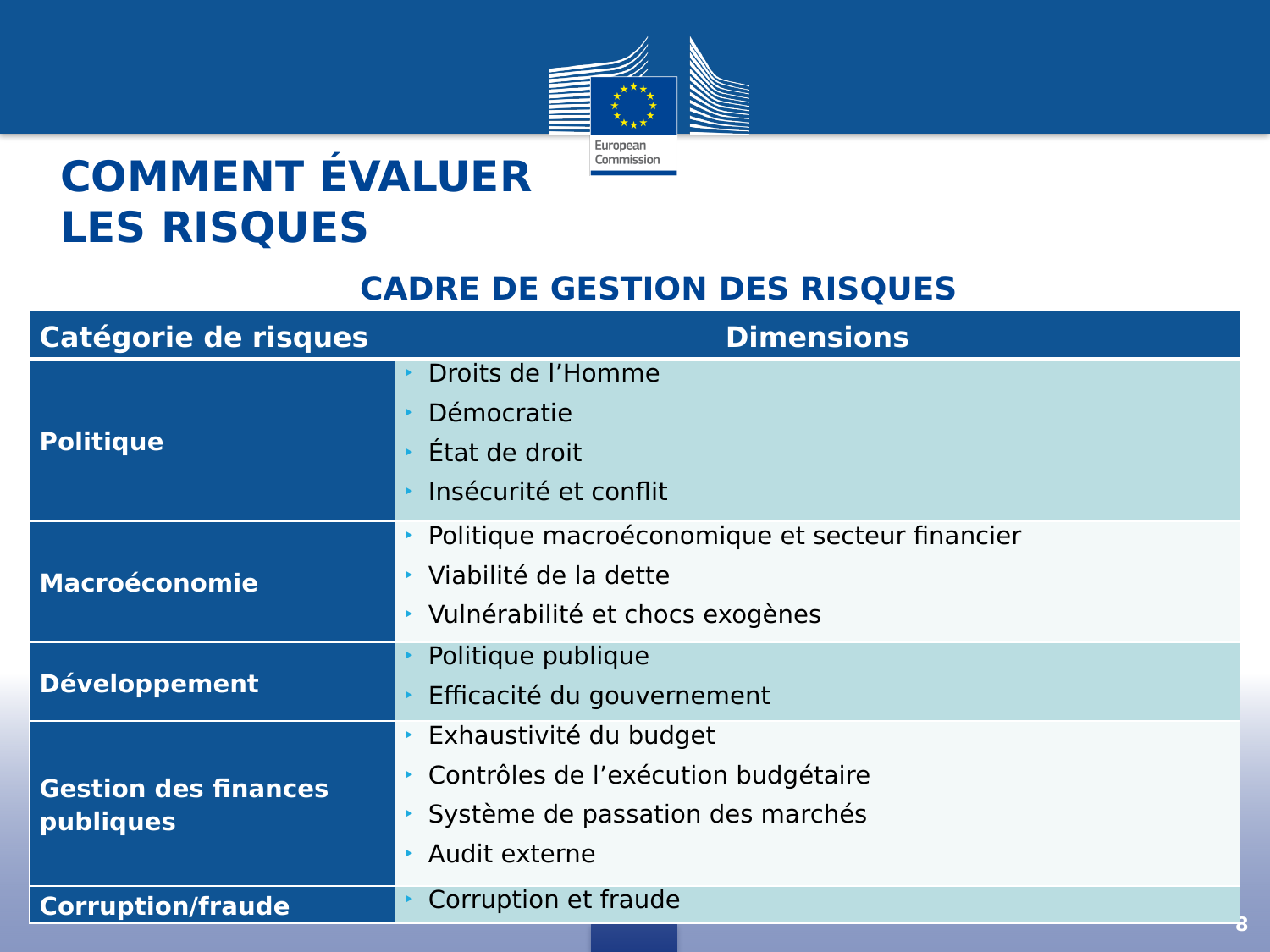

# Comment évaluer les risques
CADRE DE GESTION DES RISQUES
| Catégorie de risques | Dimensions |
| --- | --- |
| Politique | Droits de l’Homme Démocratie État de droit Insécurité et conflit |
| Macroéconomie | Politique macroéconomique et secteur financier Viabilité de la dette Vulnérabilité et chocs exogènes |
| Développement | Politique publique Efficacité du gouvernement |
| Gestion des finances publiques | Exhaustivité du budget Contrôles de l’exécution budgétaire Système de passation des marchés Audit externe |
| Corruption/fraude | Corruption et fraude |

8